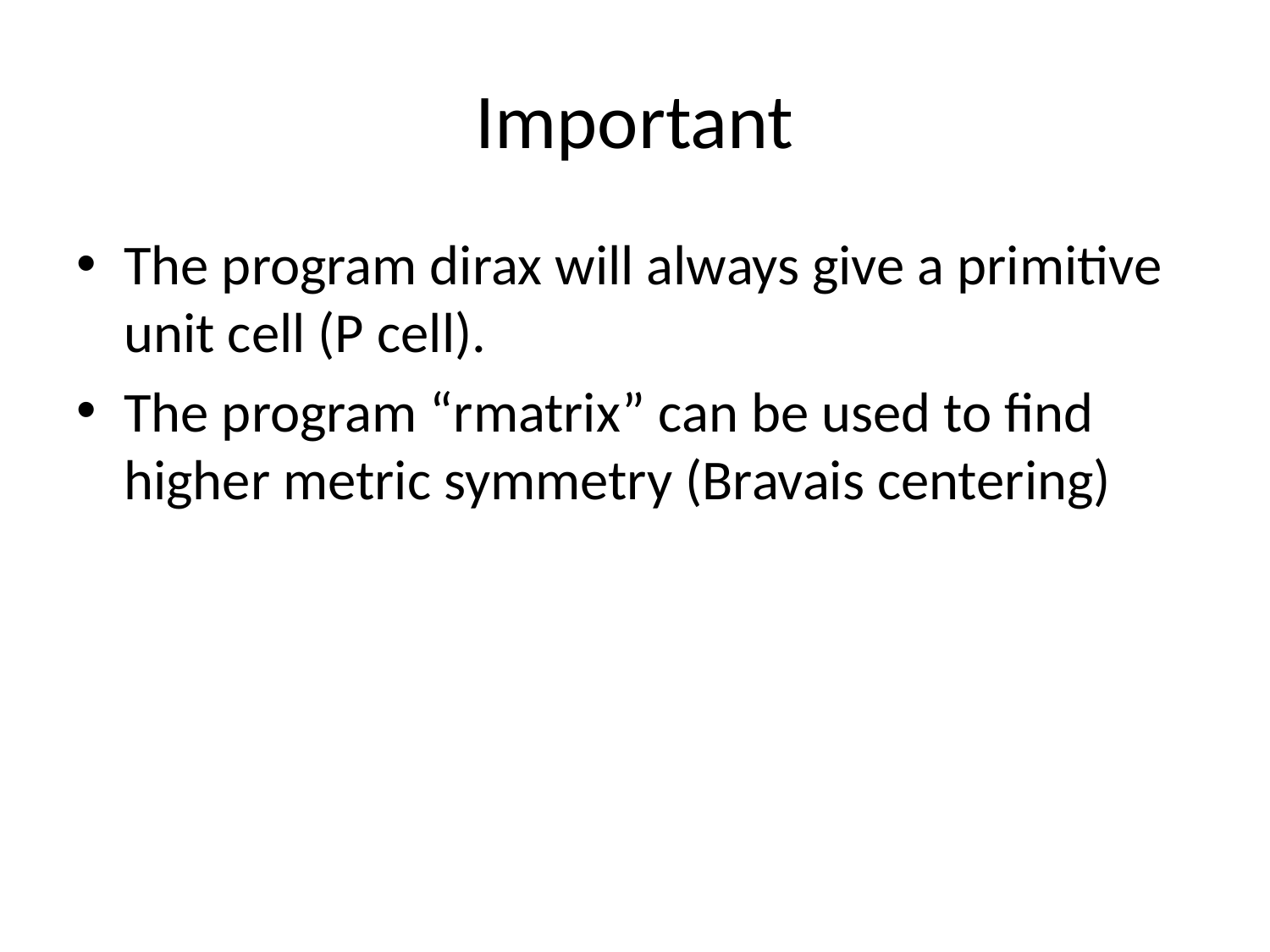

# Important
The program dirax will always give a primitive unit cell (P cell).
The program “rmatrix” can be used to find higher metric symmetry (Bravais centering)